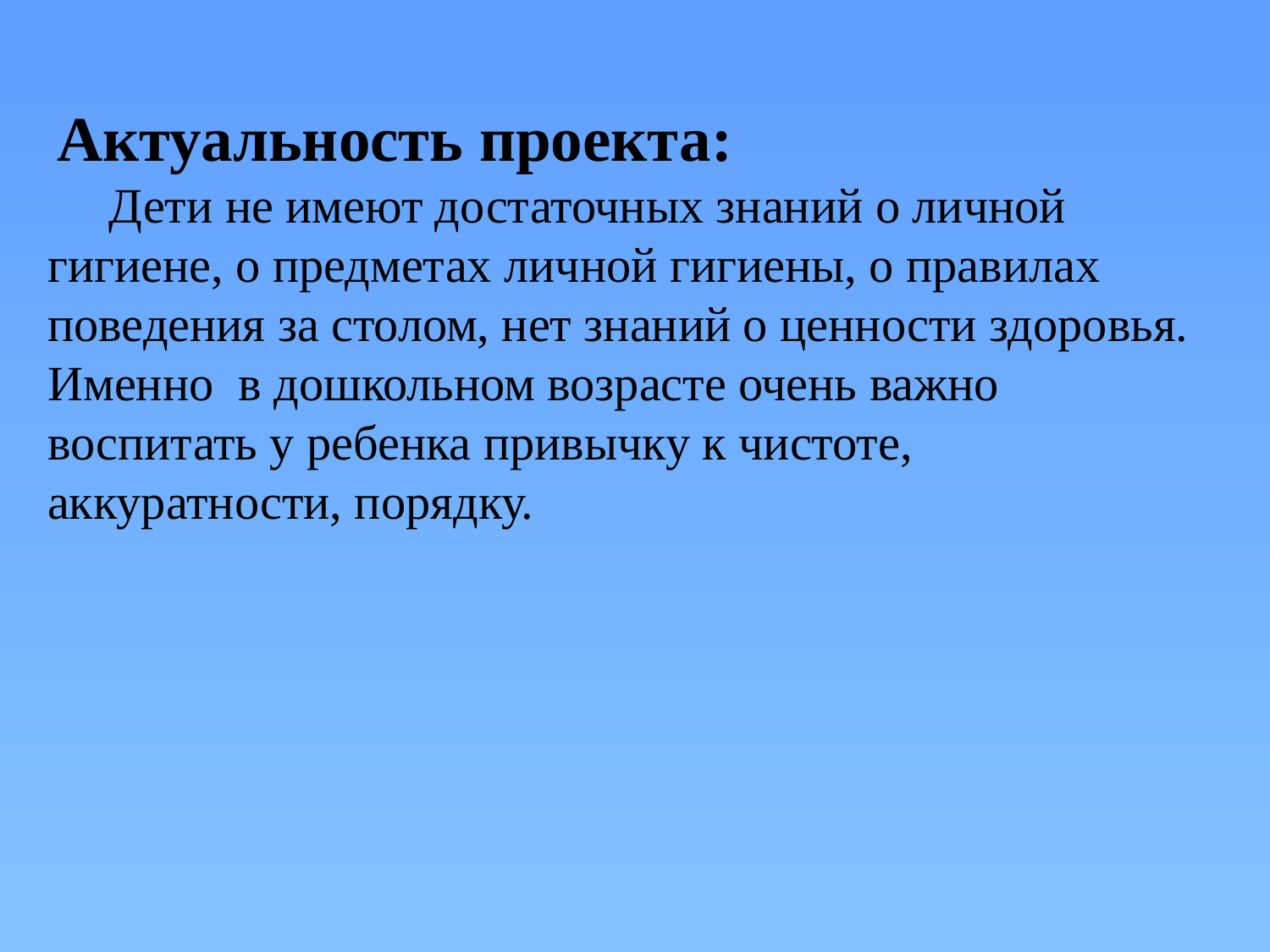

Актуальность проекта:
     Дети не имеют достаточных знаний о личной гигиене, о предметах личной гигиены, о правилах поведения за столом, нет знаний о ценности здоровья. Именно  в дошкольном возрасте очень важно воспитать у ребенка привычку к чистоте, аккуратности, порядку.